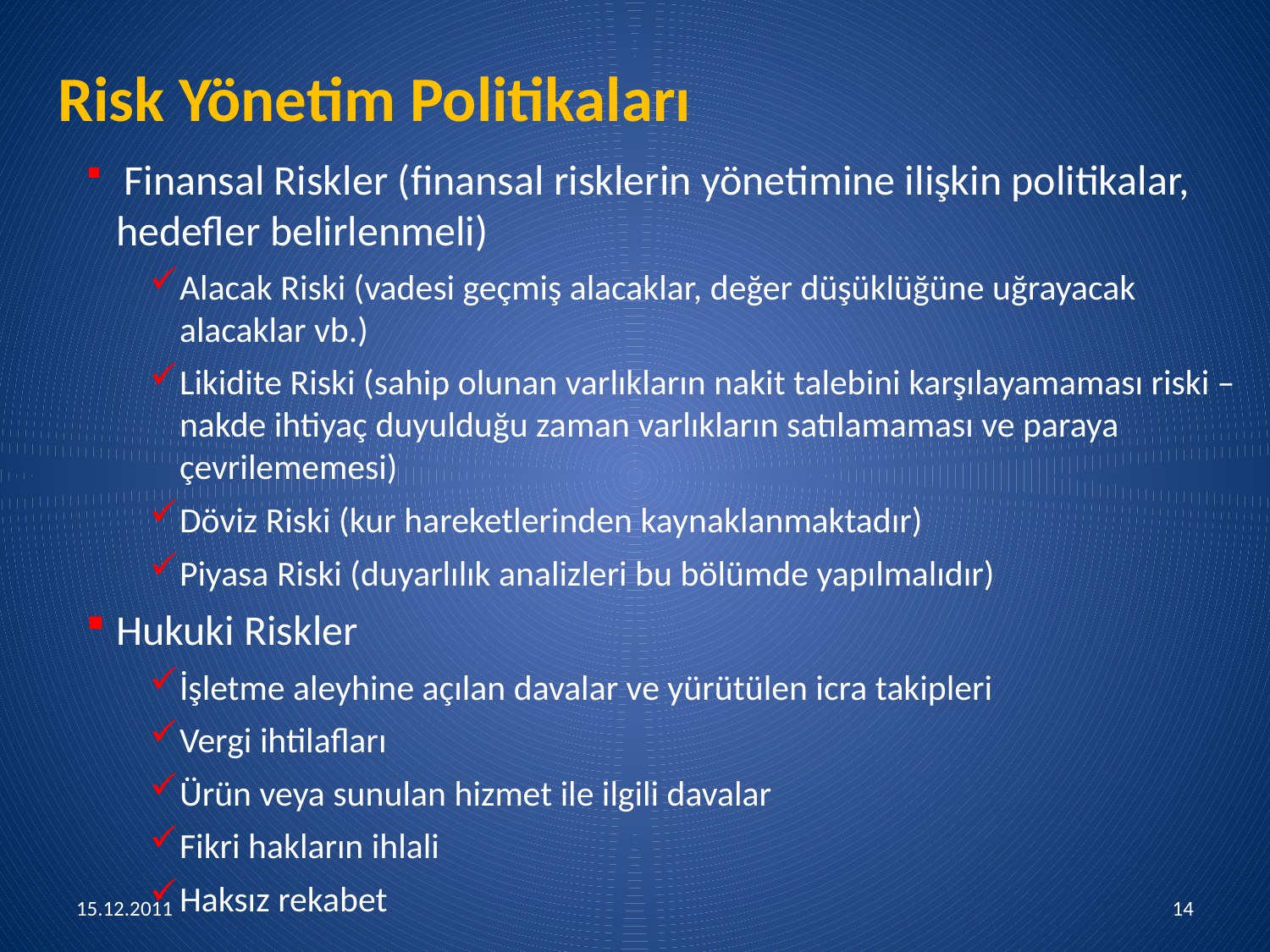

# Risk Yönetim Politikaları
 Finansal Riskler (finansal risklerin yönetimine ilişkin politikalar, hedefler belirlenmeli)
Alacak Riski (vadesi geçmiş alacaklar, değer düşüklüğüne uğrayacak alacaklar vb.)
Likidite Riski (sahip olunan varlıkların nakit talebini karşılayamaması riski –nakde ihtiyaç duyulduğu zaman varlıkların satılamaması ve paraya çevrilememesi)
Döviz Riski (kur hareketlerinden kaynaklanmaktadır)
Piyasa Riski (duyarlılık analizleri bu bölümde yapılmalıdır)
Hukuki Riskler
İşletme aleyhine açılan davalar ve yürütülen icra takipleri
Vergi ihtilafları
Ürün veya sunulan hizmet ile ilgili davalar
Fikri hakların ihlali
Haksız rekabet

15.12.2011
14